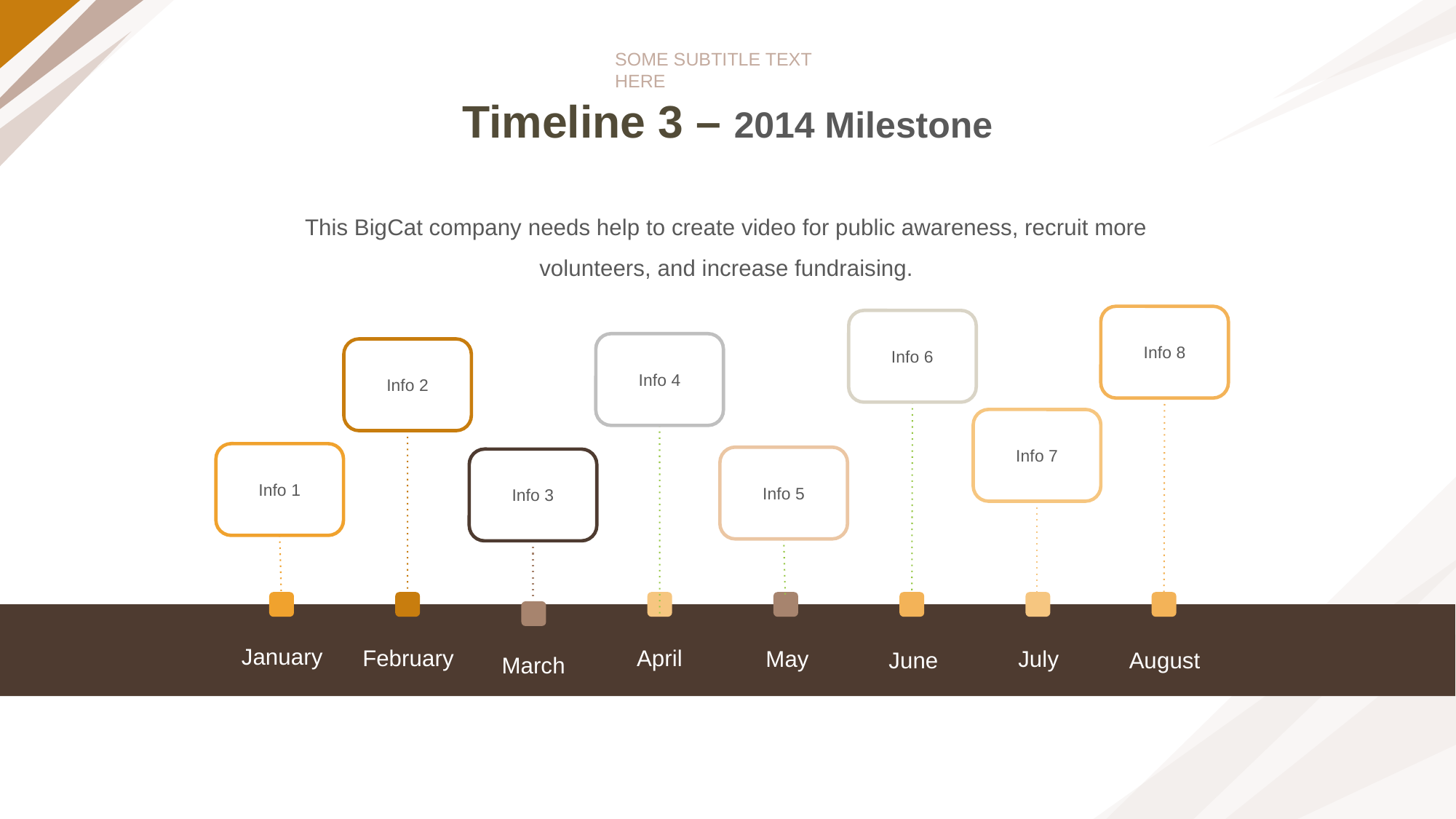

SOME SUBTITLE TEXT HERE
# Timeline 3 – 2014 Milestone
This BigCat company needs help to create video for public awareness, recruit more volunteers, and increase fundraising.
Info 8

August
Info 6

June
Info 4

April
Info 2

February
Info 7

July
Info 1

January
Info 5

May
Info 3

March